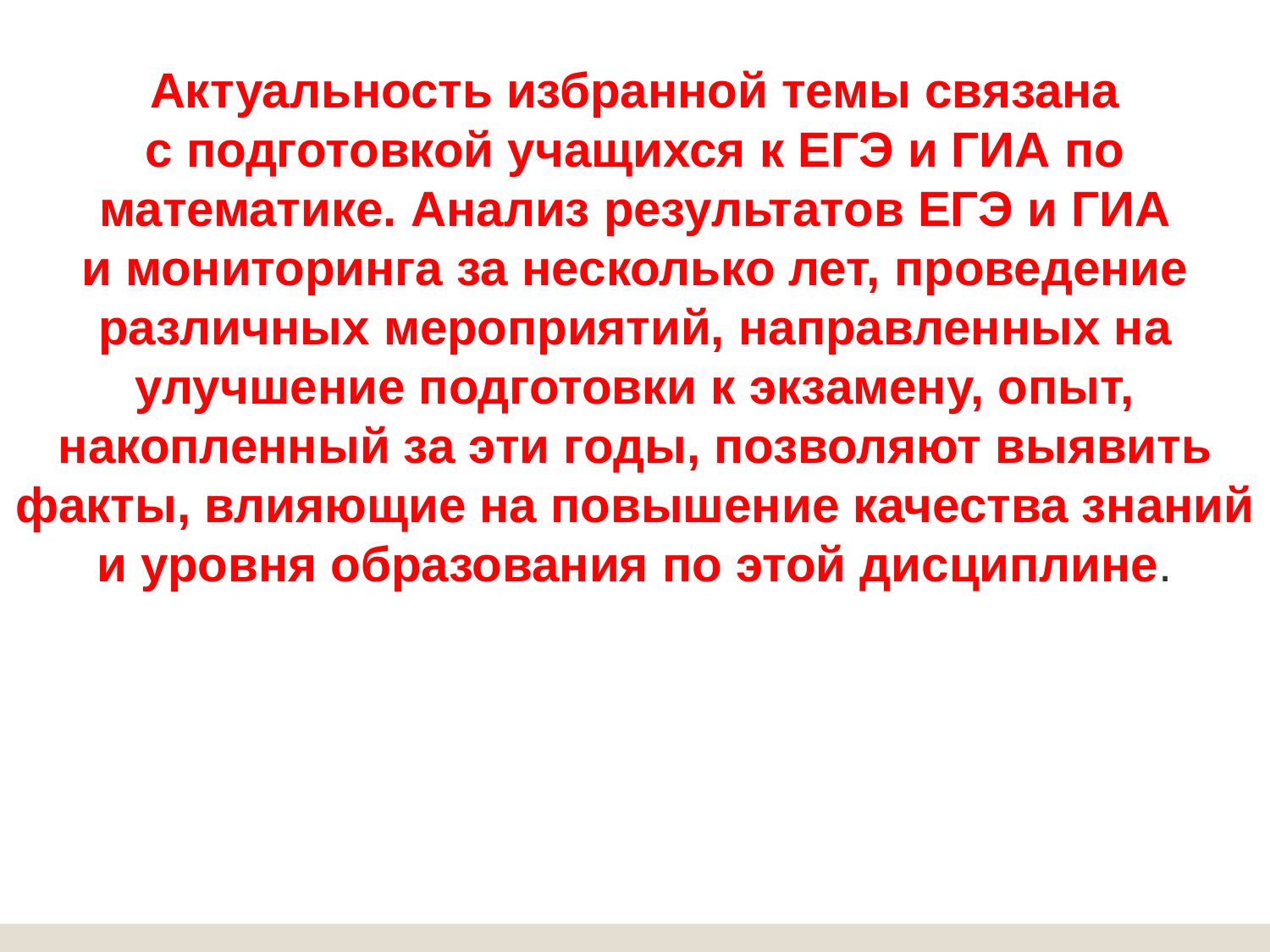

Актуальность избранной темы связана с подготовкой учащихся к ЕГЭ и ГИА по математике. Анализ результатов ЕГЭ и ГИА и мониторинга за несколько лет, проведение различных мероприятий, направленных на улучшение подготовки к экзамену, опыт, накопленный за эти годы, позволяют выявить факты, влияющие на повышение качества знаний и уровня образования по этой дисциплине.